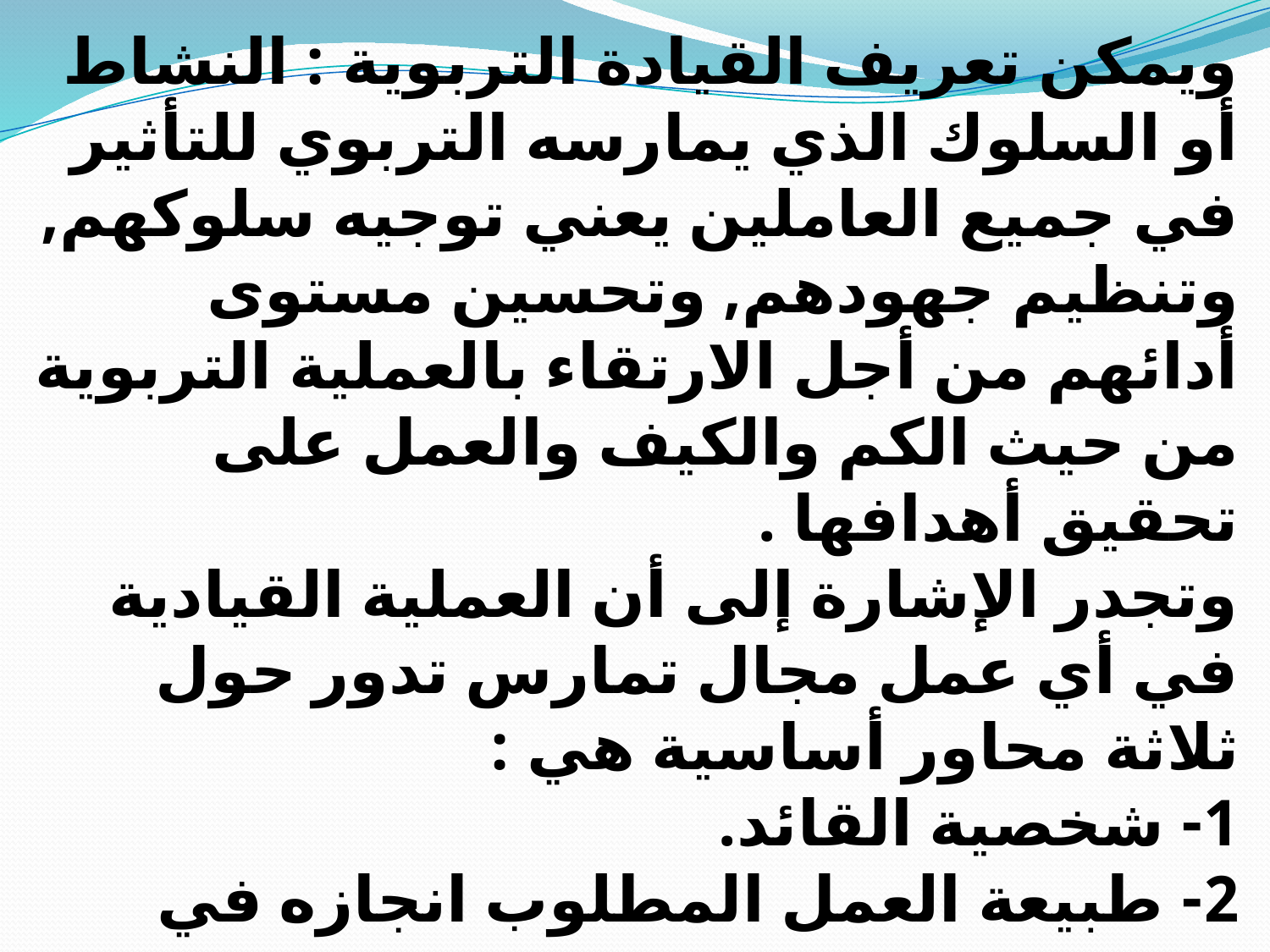

ويمكن تعريف القيادة التربوية : النشاط أو السلوك الذي يمارسه التربوي للتأثير في جميع العاملين يعني توجيه سلوكهم, وتنظيم جهودهم, وتحسين مستوى أدائهم من أجل الارتقاء بالعملية التربوية من حيث الكم والكيف والعمل على تحقيق أهدافها .
وتجدر الإشارة إلى أن العملية القيادية في أي عمل مجال تمارس تدور حول ثلاثة محاور أساسية هي :
1- شخصية القائد.
2- طبيعة العمل المطلوب انجازه في ضوء موقف معين.
3- نوعية المرؤوسين وكفاءتهم.